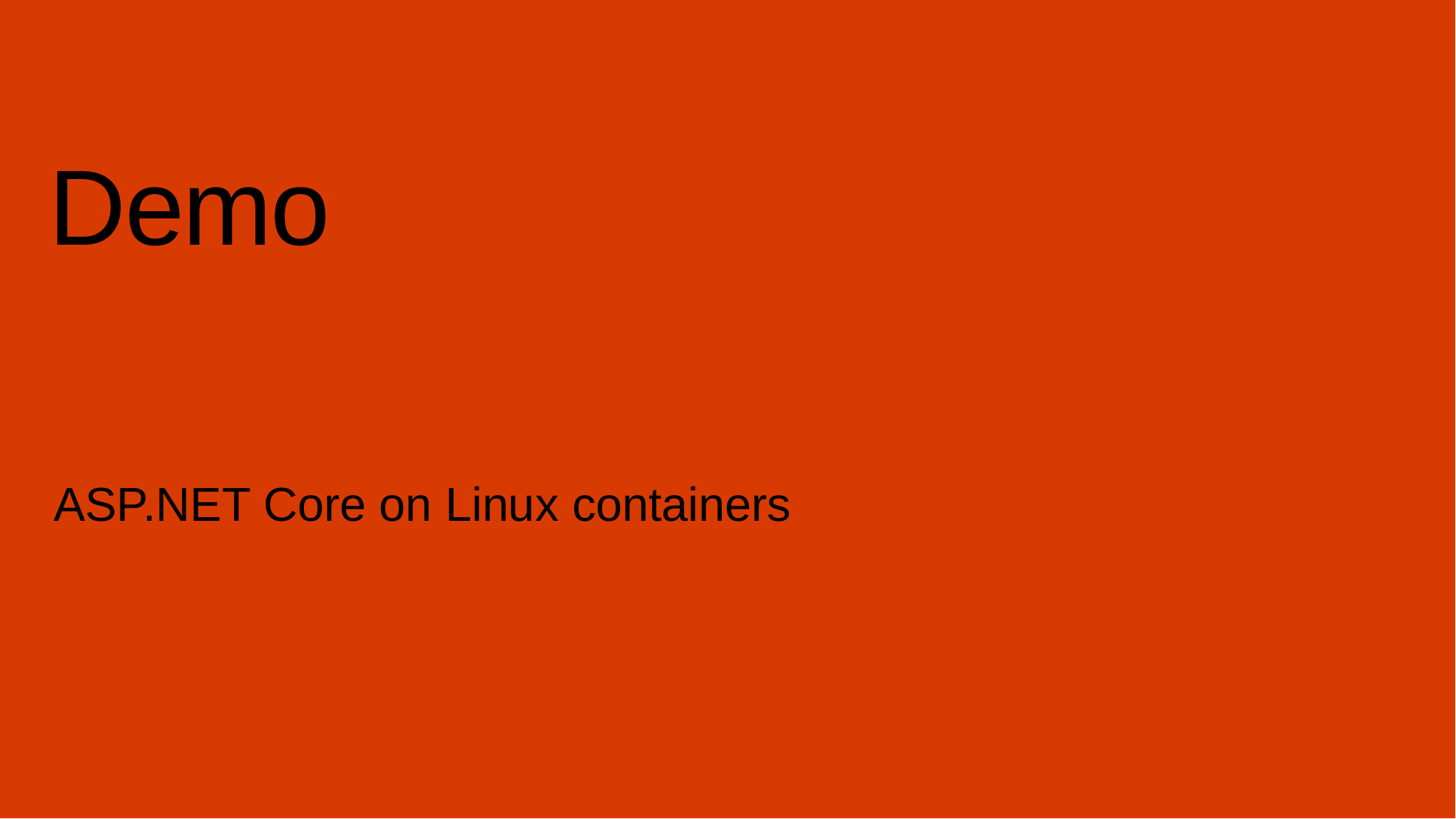

# Demo
ASP.NET Core on Linux containers